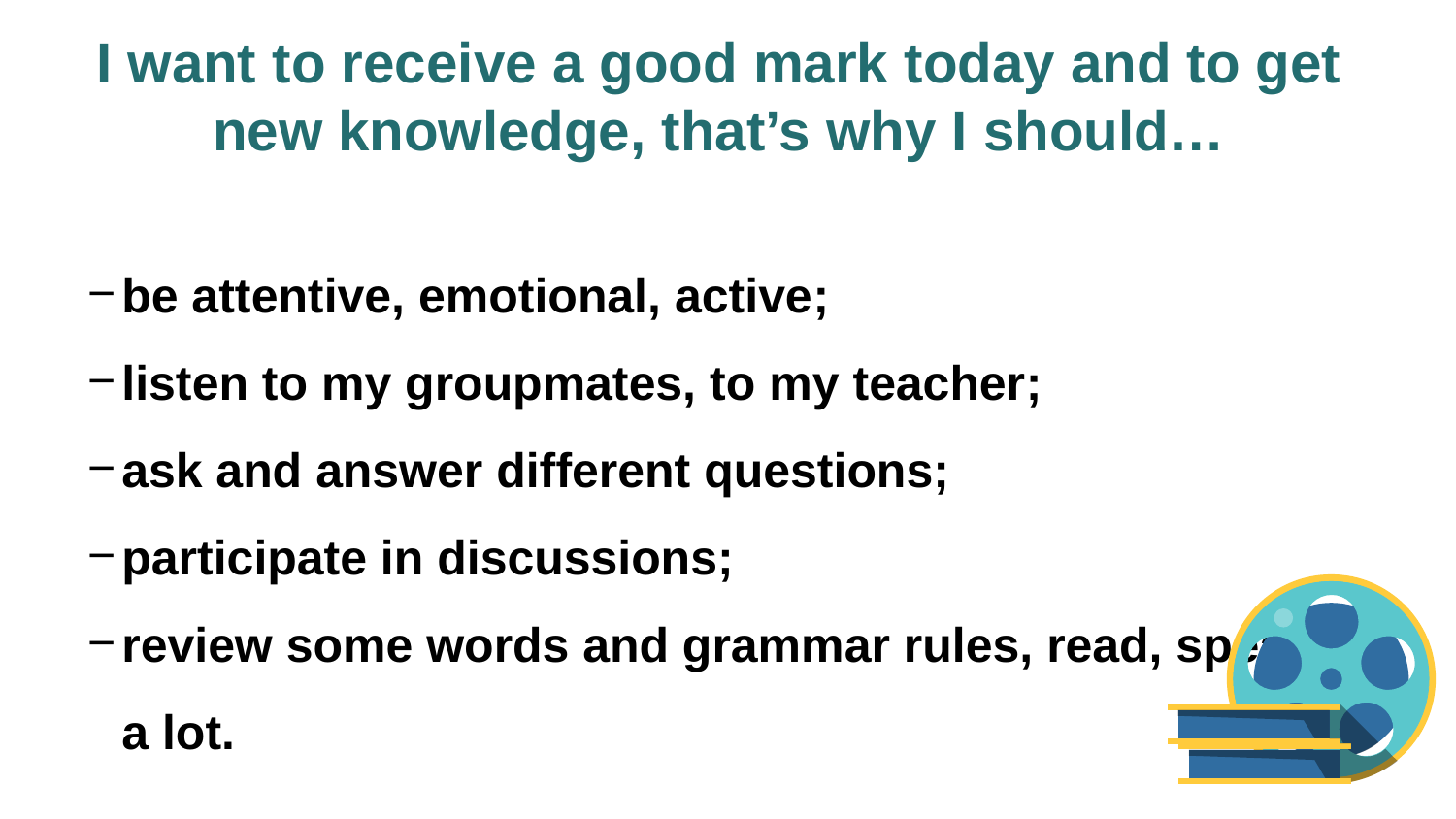

# I want to receive a good mark today and to get new knowledge, that’s why I should…
be attentive, emotional, active;
listen to my groupmates, to my teacher;
ask and answer different questions;
participate in discussions;
review some words and grammar rules, read, speak a lot.